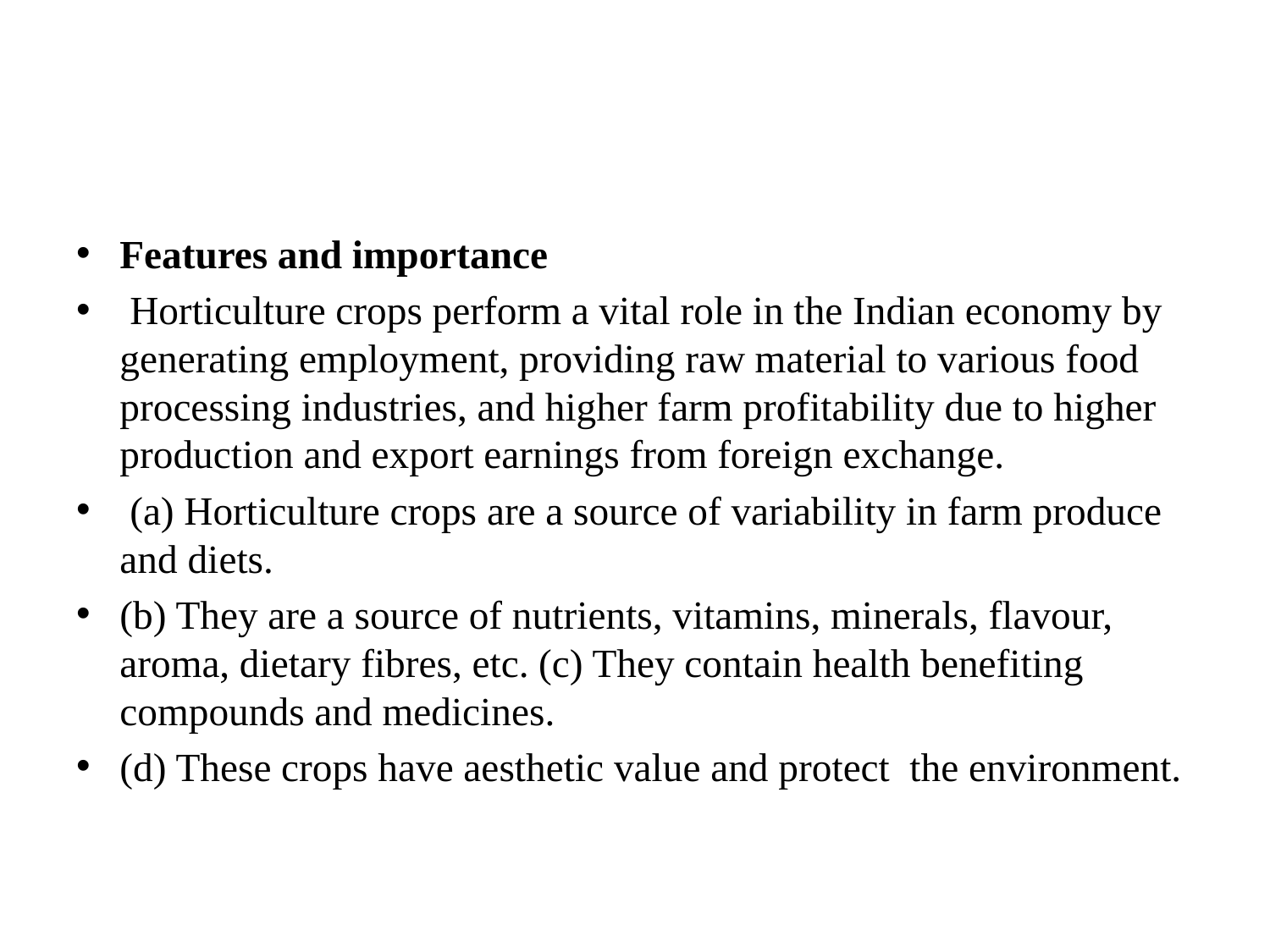

#
Features and importance
 Horticulture crops perform a vital role in the Indian economy by generating employment, providing raw material to various food processing industries, and higher farm profitability due to higher production and export earnings from foreign exchange.
 (a) Horticulture crops are a source of variability in farm produce and diets.
(b) They are a source of nutrients, vitamins, minerals, flavour, aroma, dietary fibres, etc. (c) They contain health benefiting compounds and medicines.
(d) These crops have aesthetic value and protect  the environment.